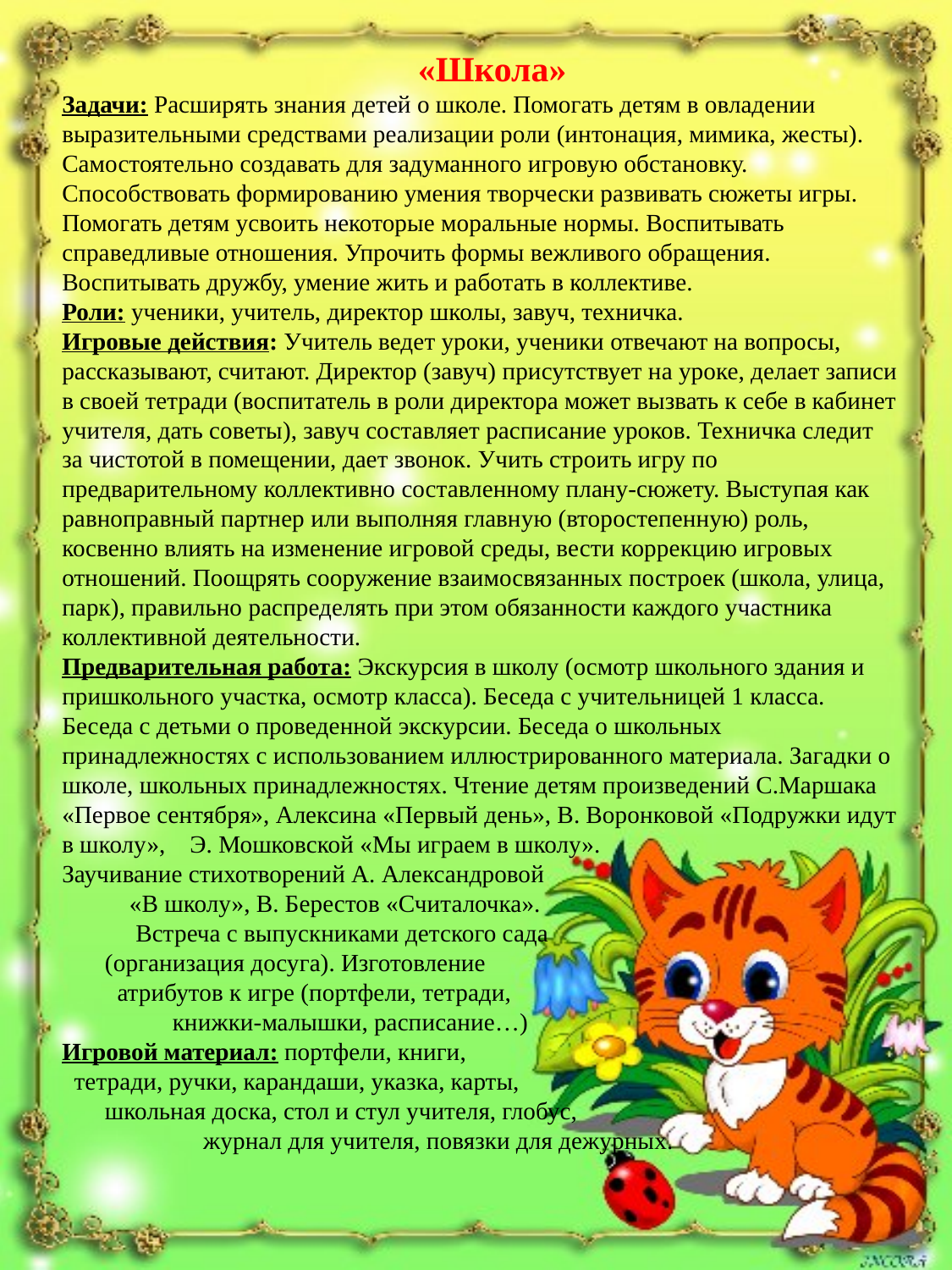

«Школа»
Задачи: Расширять знания детей о школе. Помогать детям в овладении выразительными средствами реализации роли (интонация, мимика, жесты). Самостоятельно создавать для задуманного игровую обстановку. Способствовать формированию умения творчески развивать сюжеты игры. Помогать детям усвоить некоторые моральные нормы. Воспитывать справедливые отношения. Упрочить формы вежливого обращения. Воспитывать дружбу, умение жить и работать в коллективе.
Роли: ученики, учитель, директор школы, завуч, техничка.
Игровые действия: Учитель ведет уроки, ученики отвечают на вопросы, рассказывают, считают. Директор (завуч) присутствует на уроке, делает записи в своей тетради (воспитатель в роли директора может вызвать к себе в кабинет учителя, дать советы), завуч составляет расписание уроков. Техничка следит за чистотой в помещении, дает звонок. Учить строить игру по предварительному коллективно составленному плану-сюжету. Выступая как равноправный партнер или выполняя главную (второстепенную) роль, косвенно влиять на изменение игровой среды, вести коррекцию игровых отношений. Поощрять сооружение взаимосвязанных построек (школа, улица, парк), правильно распределять при этом обязанности каждого участника коллективной деятельности.
Предварительная работа: Экскурсия в школу (осмотр школьного здания и пришкольного участка, осмотр класса). Беседа с учительницей 1 класса. Беседа с детьми о проведенной экскурсии. Беседа о школьных принадлежностях с использованием иллюстрированного материала. Загадки о школе, школьных принадлежностях. Чтение детям произведений С.Маршака «Первое сентября», Алексина «Первый день», В. Воронковой «Подружки идут в школу»,    Э. Мошковской «Мы играем в школу».                                                Заучивание стихотворений А. Александровой                                                                     «В школу», В. Берестов «Считалочка».                                                                       Встреча с выпускниками детского сада                                                                 (организация досуга). Изготовление                                                                             атрибутов к игре (портфели, тетради,                                                                                  книжки-малышки, расписание…)
Игровой материал: портфели, книги,                                                                         тетради, ручки, карандаши, указка, карты,                                                                     школьная доска, стол и стул учителя, глобус,                                                                            журнал для учителя, повязки для дежурных.